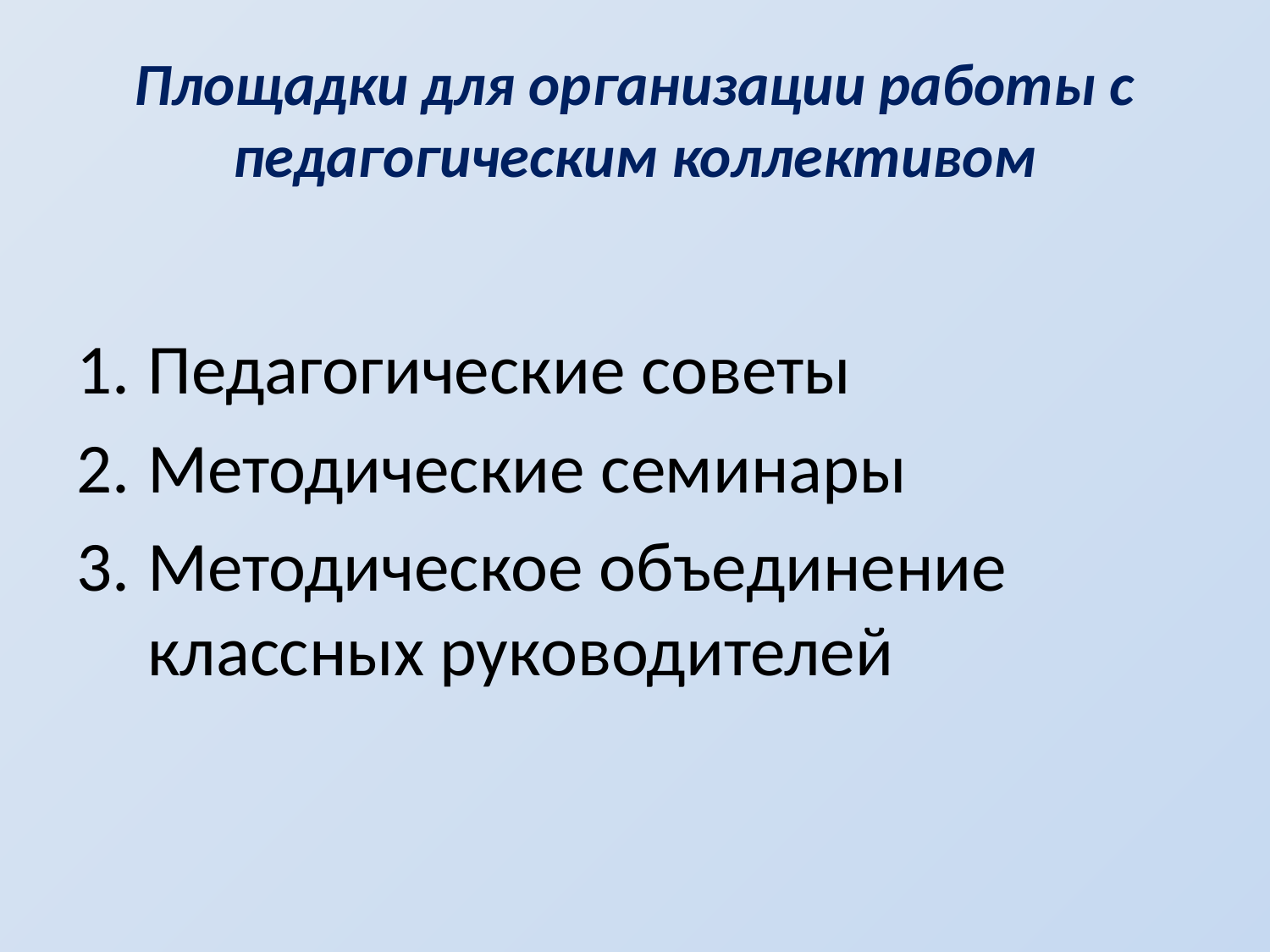

# Площадки для организации работы с педагогическим коллективом
Педагогические советы
Методические семинары
Методическое объединение классных руководителей